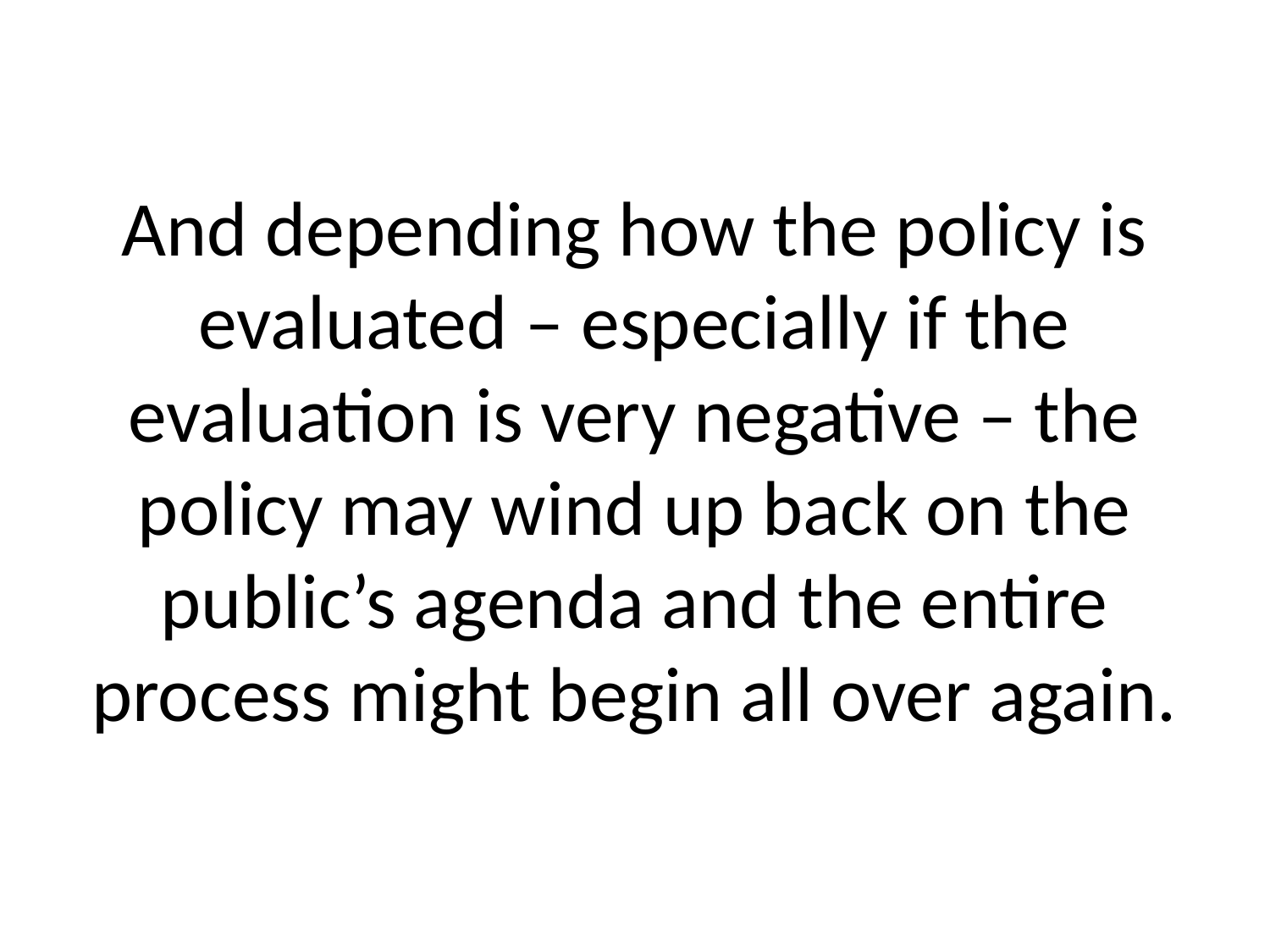

# And depending how the policy is evaluated – especially if the evaluation is very negative – the policy may wind up back on the public’s agenda and the entire process might begin all over again.